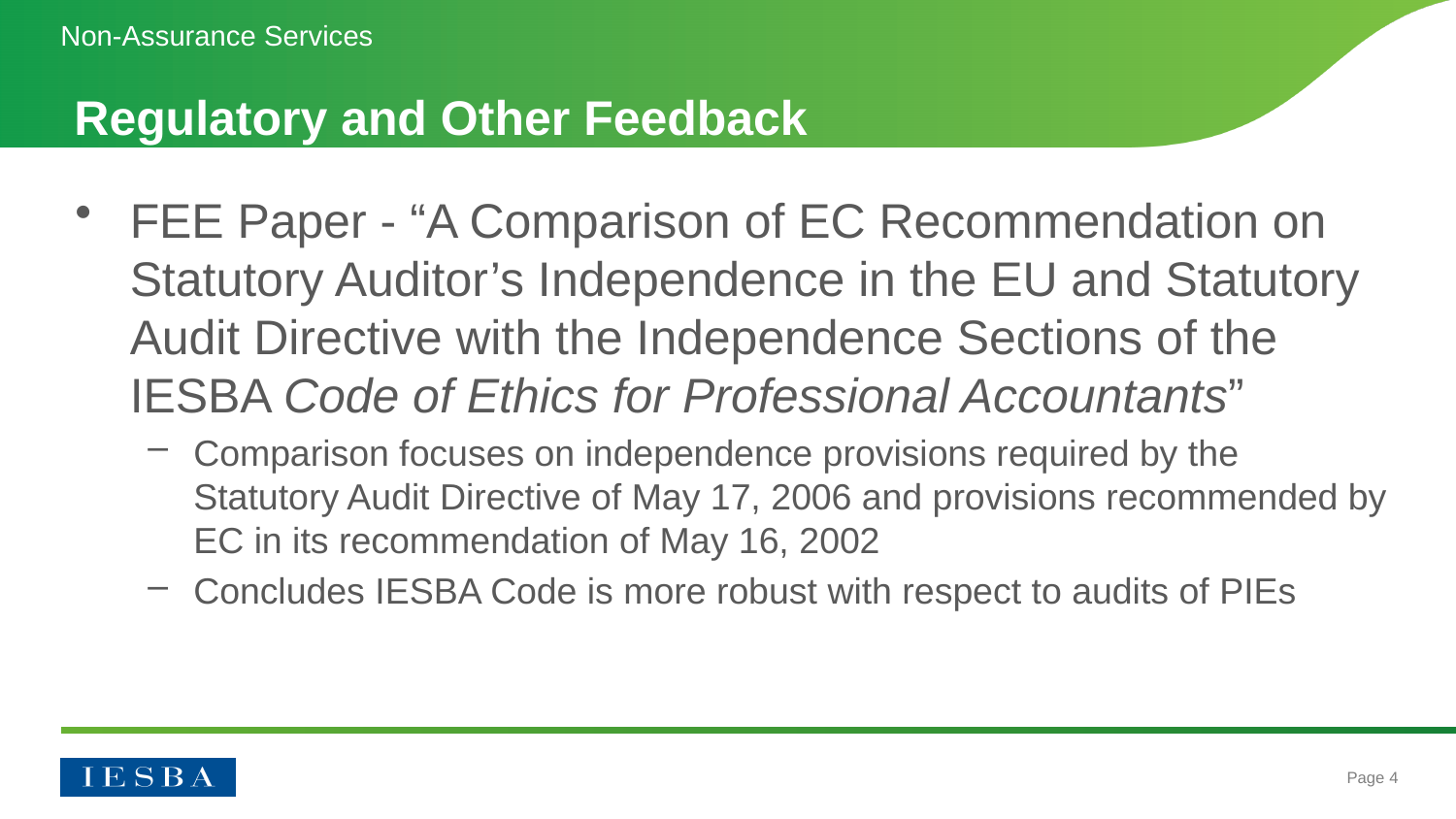

Non-Assurance Services

# Regulatory and Other Feedback
FEE Paper - “A Comparison of EC Recommendation on Statutory Auditor’s Independence in the EU and Statutory Audit Directive with the Independence Sections of the IESBA Code of Ethics for Professional Accountants”
Comparison focuses on independence provisions required by the Statutory Audit Directive of May 17, 2006 and provisions recommended by EC in its recommendation of May 16, 2002
Concludes IESBA Code is more robust with respect to audits of PIEs